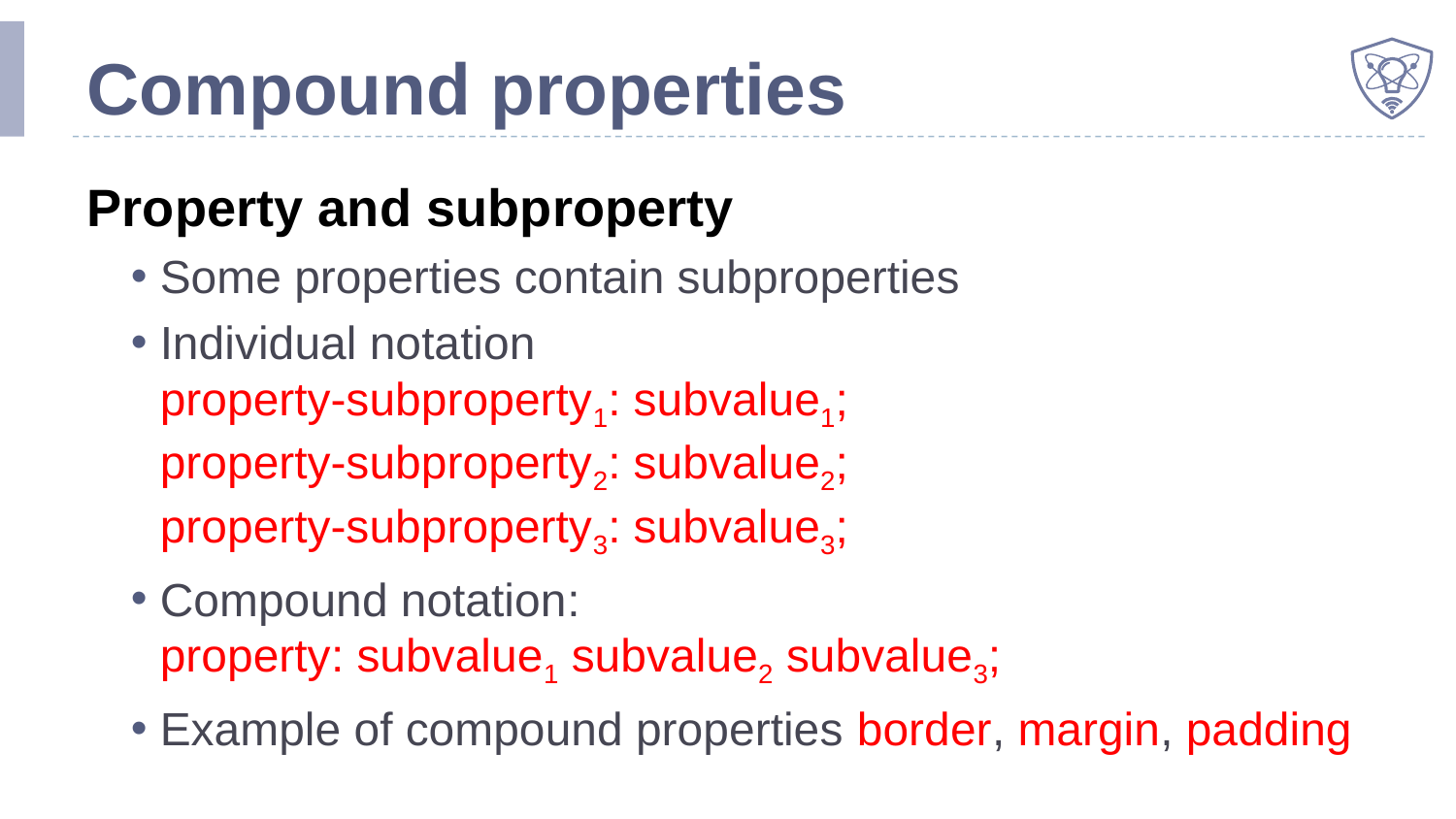

# Compound properties
Property and subproperty
Some properties contain subproperties
Individual notation
property-subproperty1: subvalue1;
property-subproperty2: subvalue2;
property-subproperty3: subvalue3;
Compound notation:
property: subvalue1 subvalue2 subvalue3;
Example of compound properties border, margin, padding